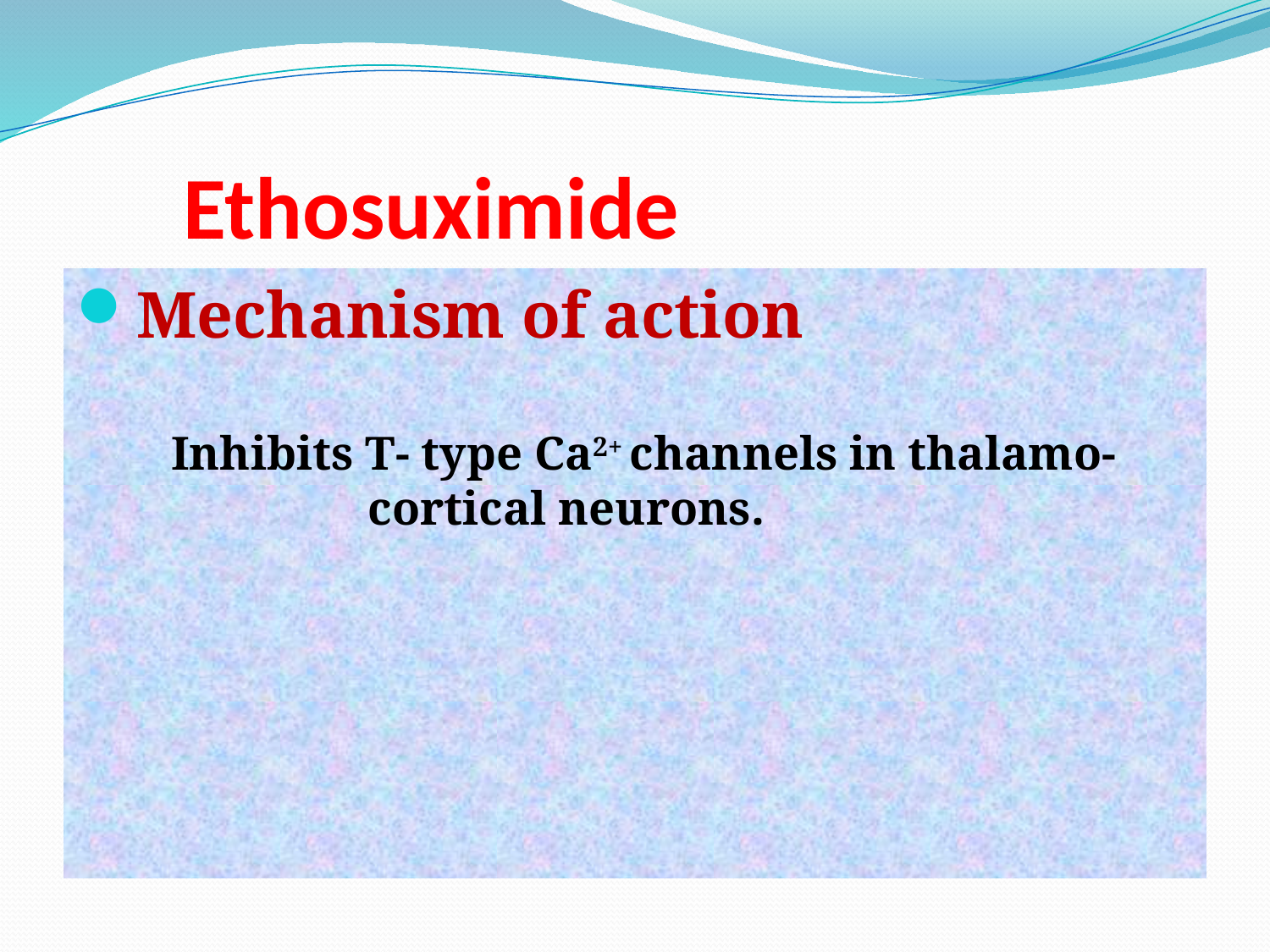

# Ethosuximide
Mechanism of action

        Inhibits T- type Ca2+ channels in thalamo-   		cortical neurons.